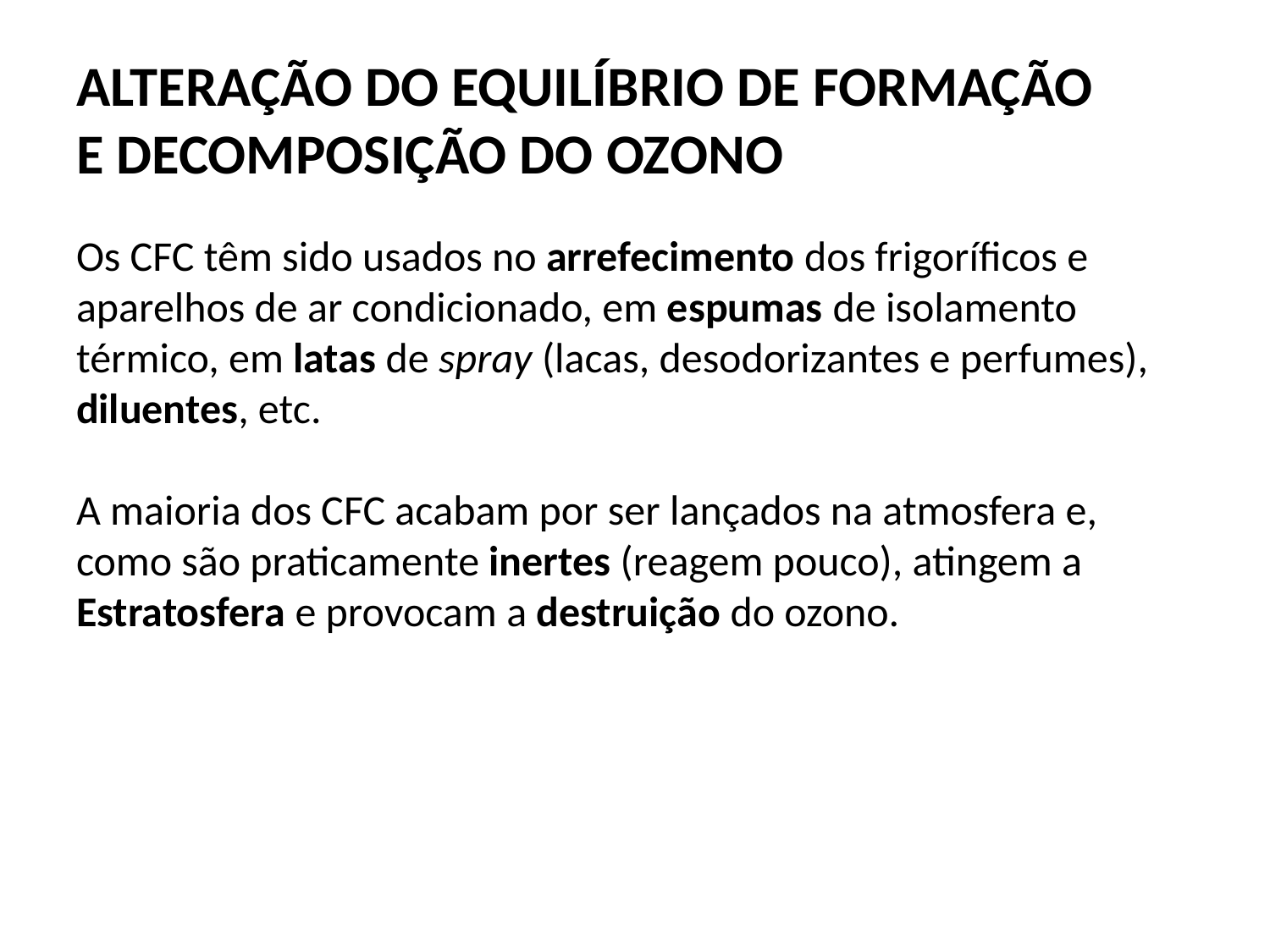

# ALTERAÇÃO DO EQUILÍBRIO DE FORMAÇÃO E DECOMPOSIÇÃO DO OZONO
Os CFC têm sido usados no arrefecimento dos frigoríficos e aparelhos de ar condicionado, em espumas de isolamento térmico, em latas de spray (lacas, desodorizantes e perfumes), diluentes, etc.

A maioria dos CFC acabam por ser lançados na atmosfera e, como são praticamente inertes (reagem pouco), atingem a Estratosfera e provocam a destruição do ozono.